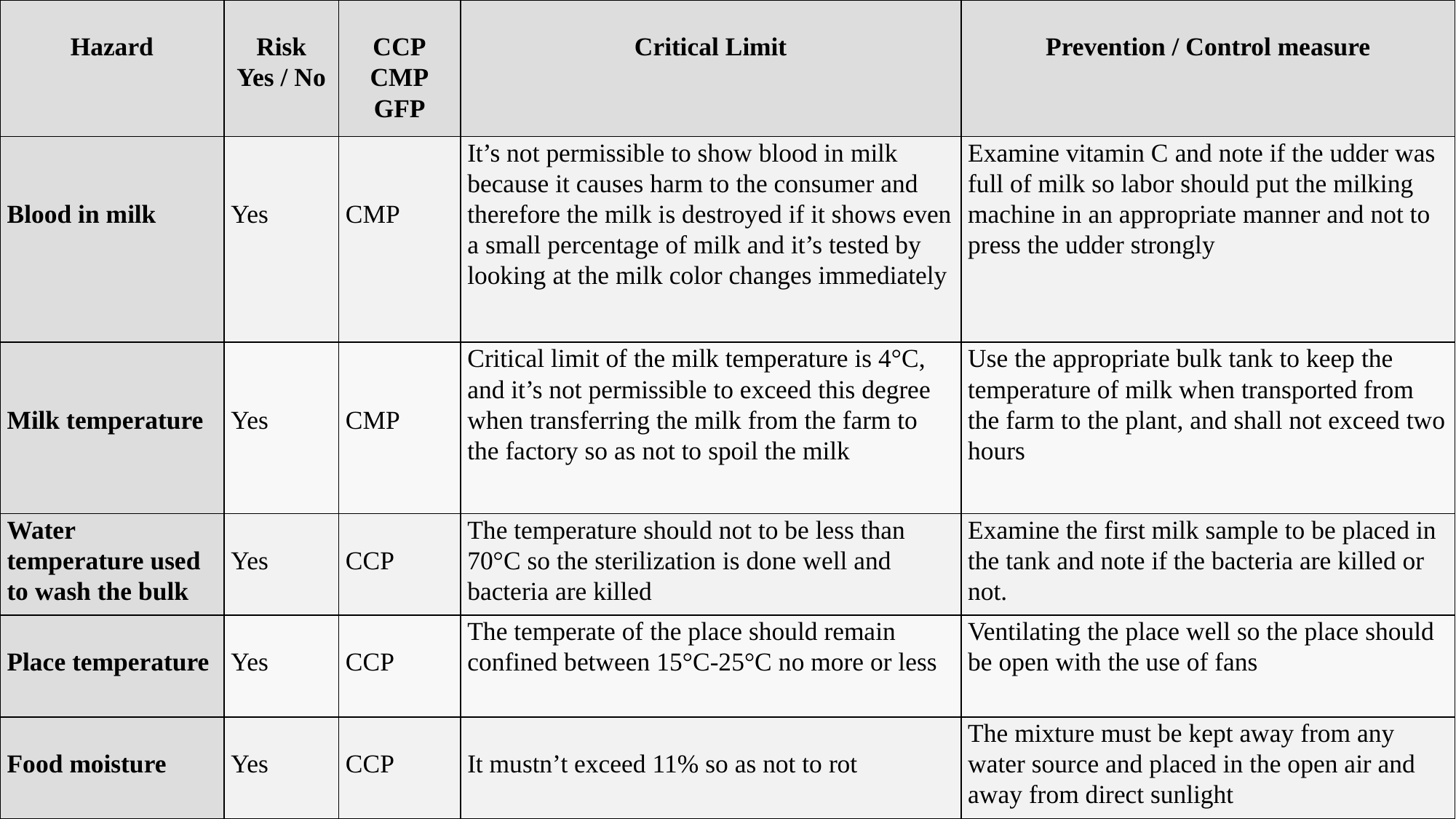

| Hazard | Risk Yes / No | CCP CMP GFP | Critical Limit | Prevention / Control measure |
| --- | --- | --- | --- | --- |
| Blood in milk | Yes | CMP | It’s not permissible to show blood in milk because it causes harm to the consumer and therefore the milk is destroyed if it shows even a small percentage of milk and it’s tested by looking at the milk color changes immediately | Examine vitamin C and note if the udder was full of milk so labor should put the milking machine in an appropriate manner and not to press the udder strongly |
| Milk temperature | Yes | CMP | Critical limit of the milk temperature is 4°C, and it’s not permissible to exceed this degree when transferring the milk from the farm to the factory so as not to spoil the milk | Use the appropriate bulk tank to keep the temperature of milk when transported from the farm to the plant, and shall not exceed two hours |
| Water temperature used to wash the bulk | Yes | CCP | The temperature should not to be less than 70°C so the sterilization is done well and bacteria are killed | Examine the first milk sample to be placed in the tank and note if the bacteria are killed or not. |
| Place temperature | Yes | CCP | The temperate of the place should remain confined between 15°C-25°C no more or less | Ventilating the place well so the place should be open with the use of fans |
| Food moisture | Yes | CCP | It mustn’t exceed 11% so as not to rot | The mixture must be kept away from any water source and placed in the open air and away from direct sunlight |